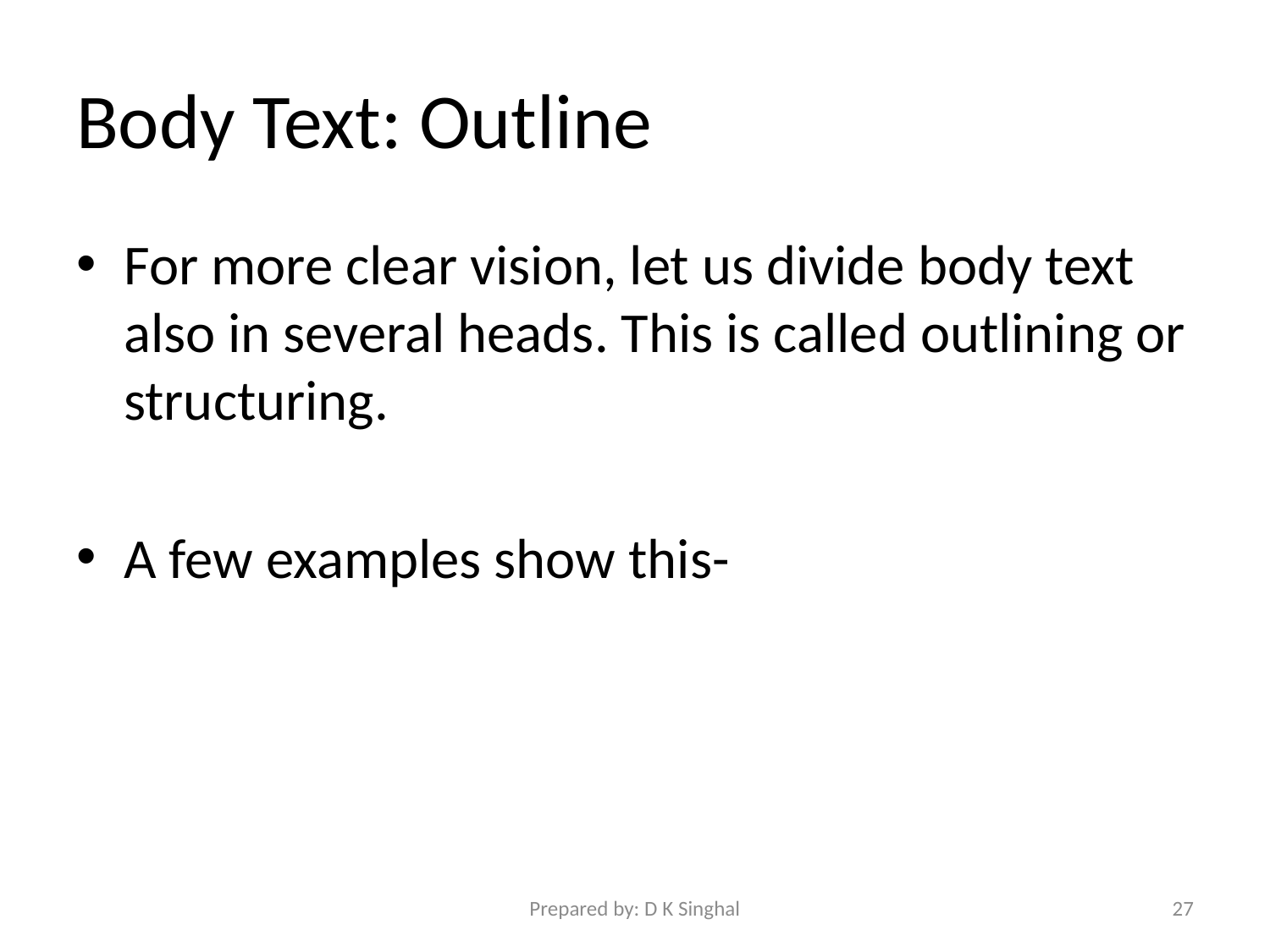

# Body Text: Outline
For more clear vision, let us divide body text also in several heads. This is called outlining or structuring.

A few examples show this-
Prepared by: D K Singhal
27